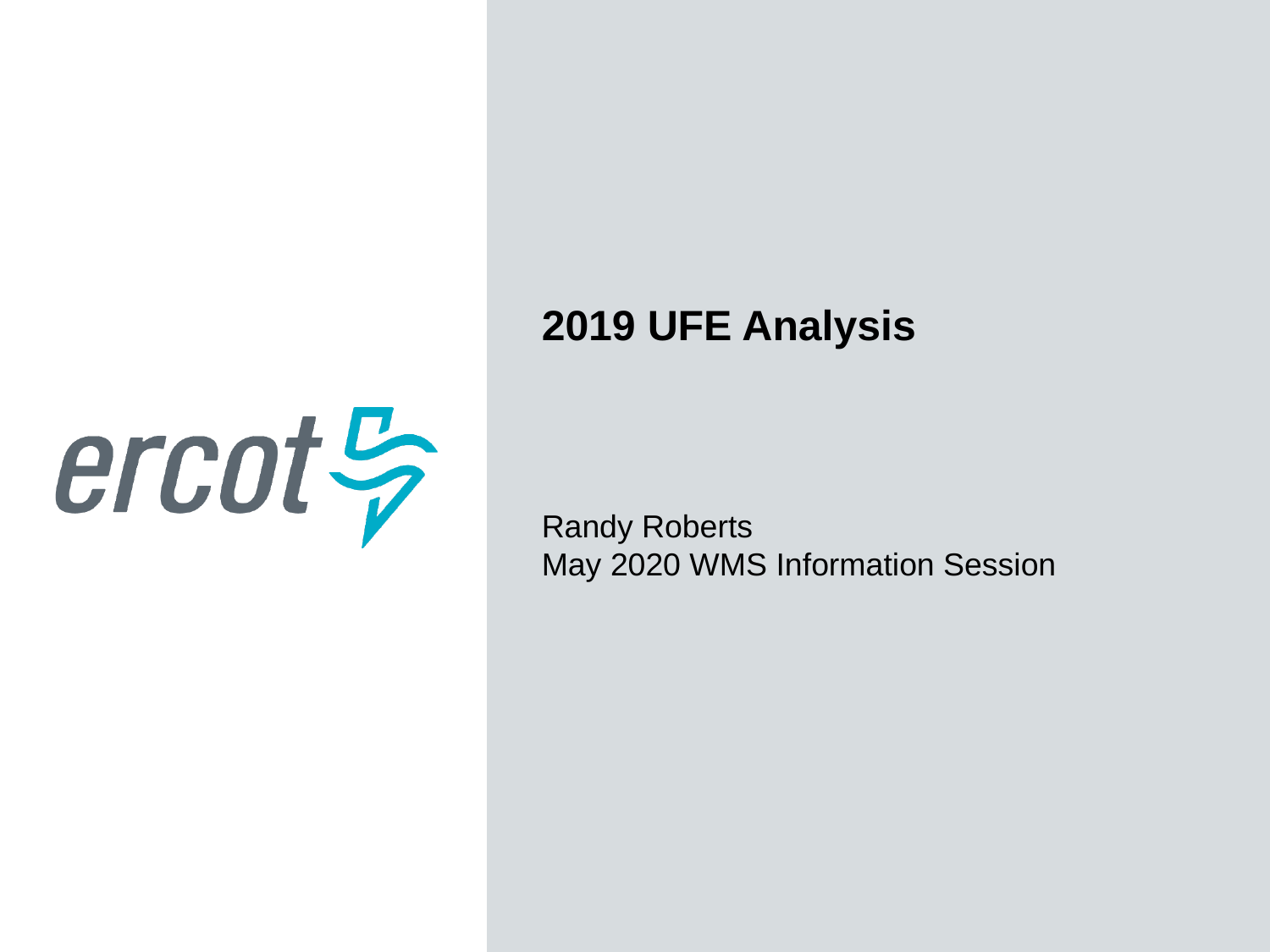

2019 UFE Analysis

Randy Roberts
May 2020 WMS Information Session